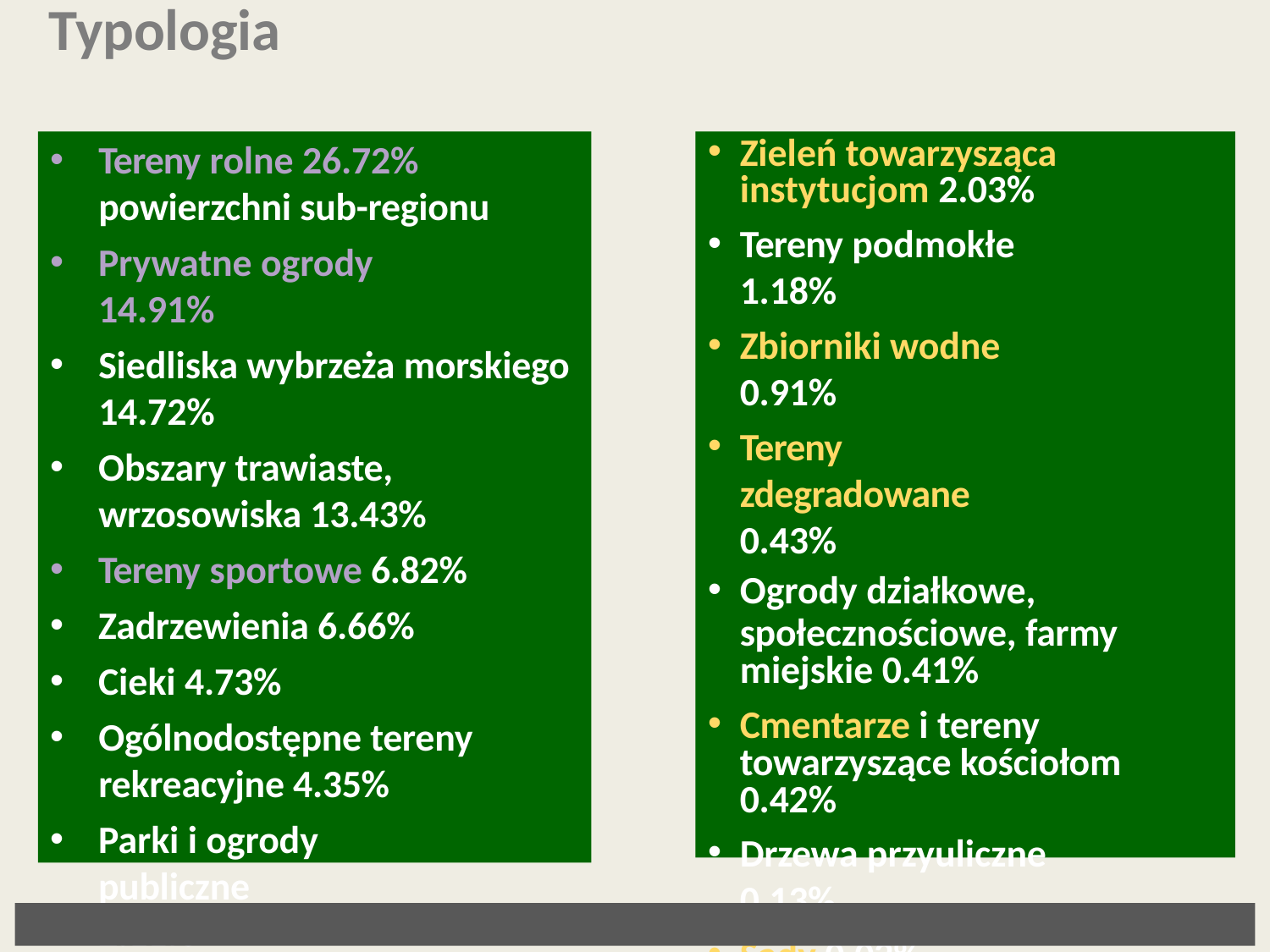

# Typologia
Zieleń towarzysząca instytucjom 2.03%
Tereny podmokłe 1.18%
Zbiorniki wodne 0.91%
Tereny zdegradowane 0.43%
Ogrody działkowe,
społecznościowe, farmy miejskie 0.41%
Cmentarze i tereny towarzyszące kościołom 0.42%
Drzewa przyuliczne 0.13%
Sady 0.02%
Zielone dachy 0.00%

Tereny rolne 26.72% powierzchni sub-regionu
Prywatne ogrody 14.91%
Siedliska wybrzeża morskiego 14.72%
Obszary trawiaste,
wrzosowiska 13.43%
Tereny sportowe 6.82%
Zadrzewienia 6.66%
Cieki 4.73%
Ogólnodostępne tereny rekreacyjne 4.35%
Parki i ogrody publiczne
2.11%